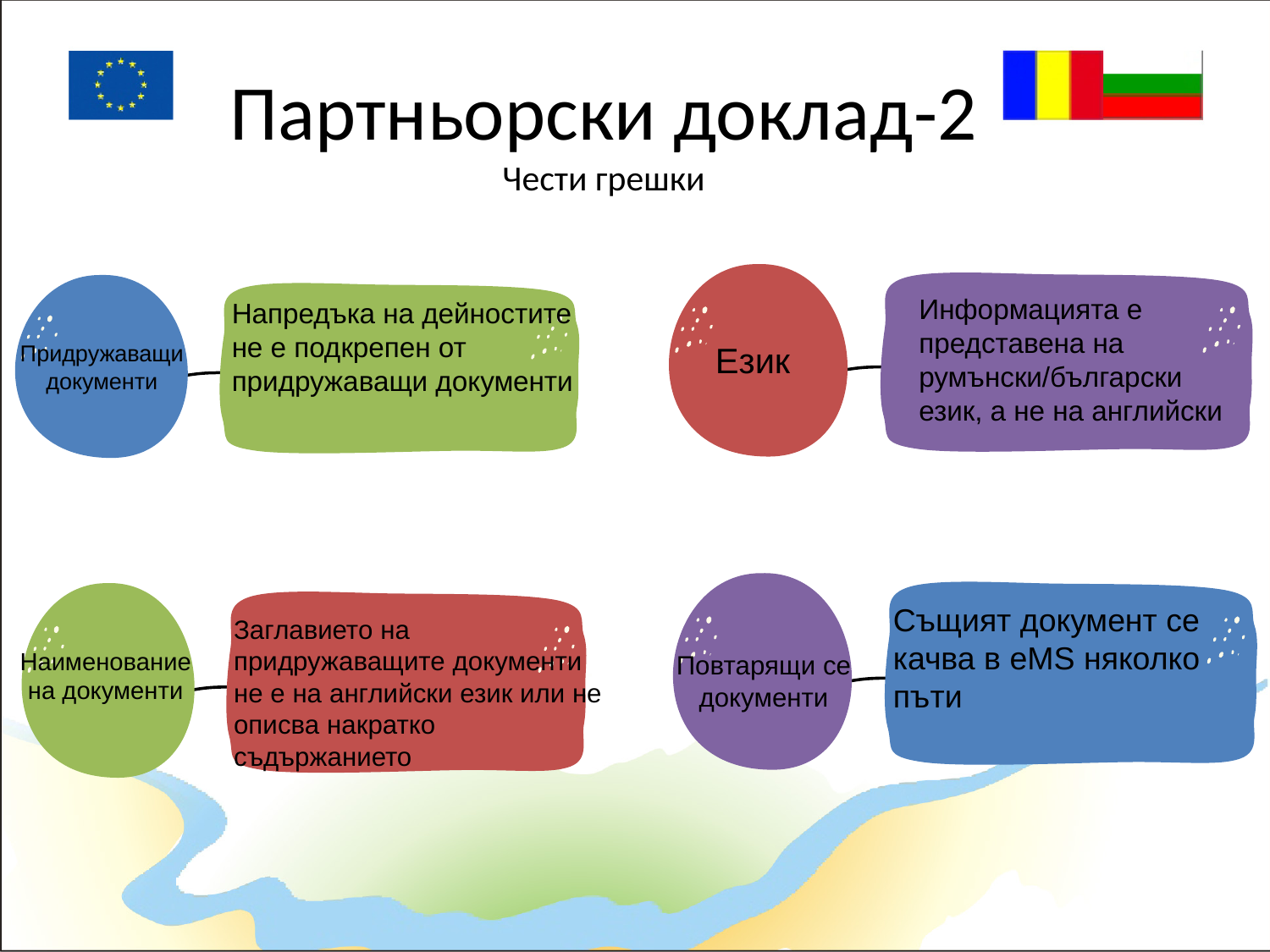

# Партньорски доклад-2 Чести грешки

Информацията е представена на румънски/български език, а не на английски

Език

Напредъкa на дейностите не е подкрепен от придружаващи документи

Придружаващи документи

Същият документ се качва в eMS няколко пъти

Повтарящи се документи

Заглавието на придружаващите документи не е на английски език или не описва накратко съдържанието

Наименование на документи